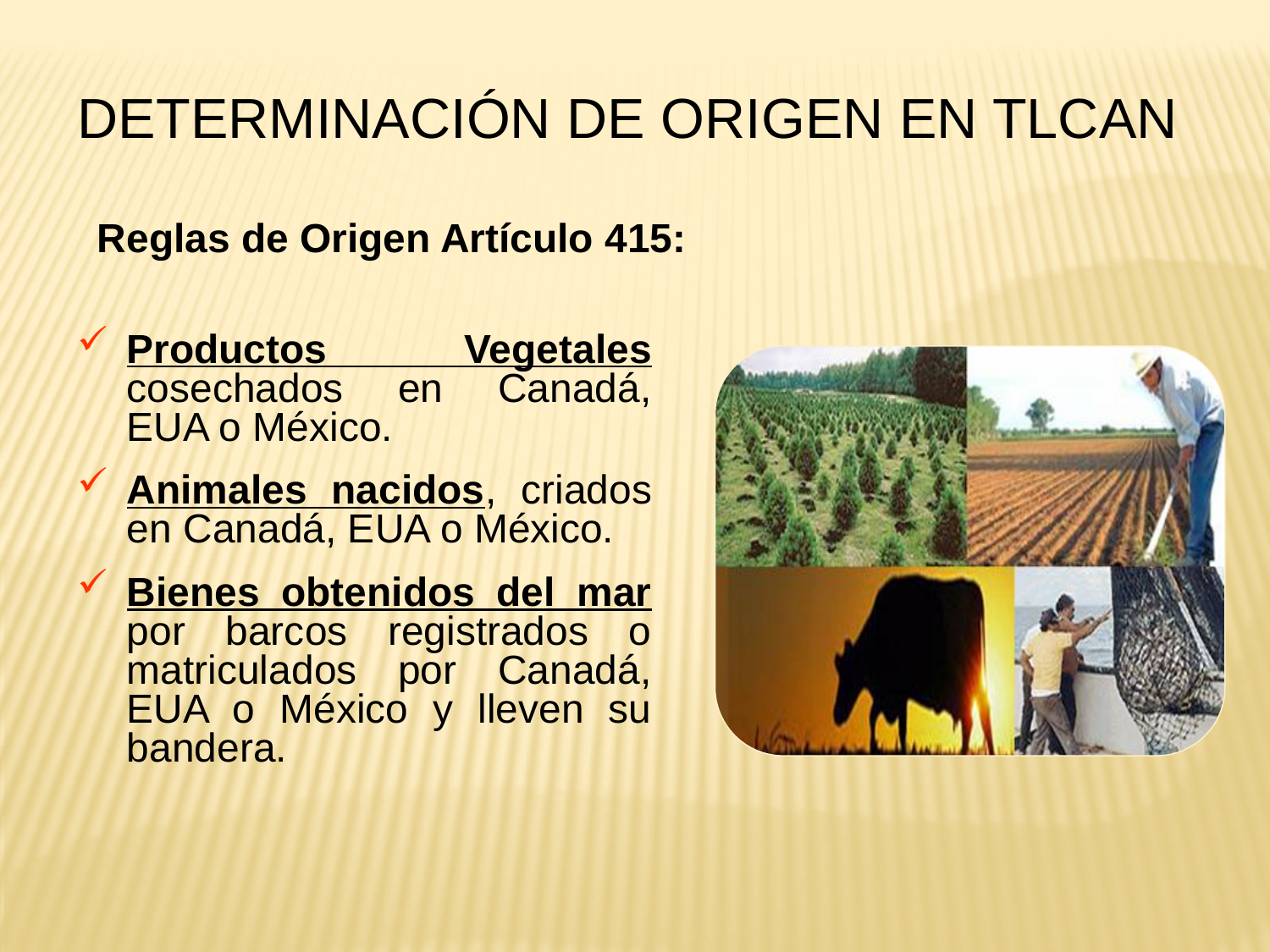

Determinación de Origen en TLCAN
Reglas de Origen Artículo 415:
Productos Vegetales cosechados en Canadá, EUA o México.

Animales nacidos, criados en Canadá, EUA o México.

Bienes obtenidos del mar por barcos registrados o matriculados por Canadá, EUA o México y lleven su bandera.